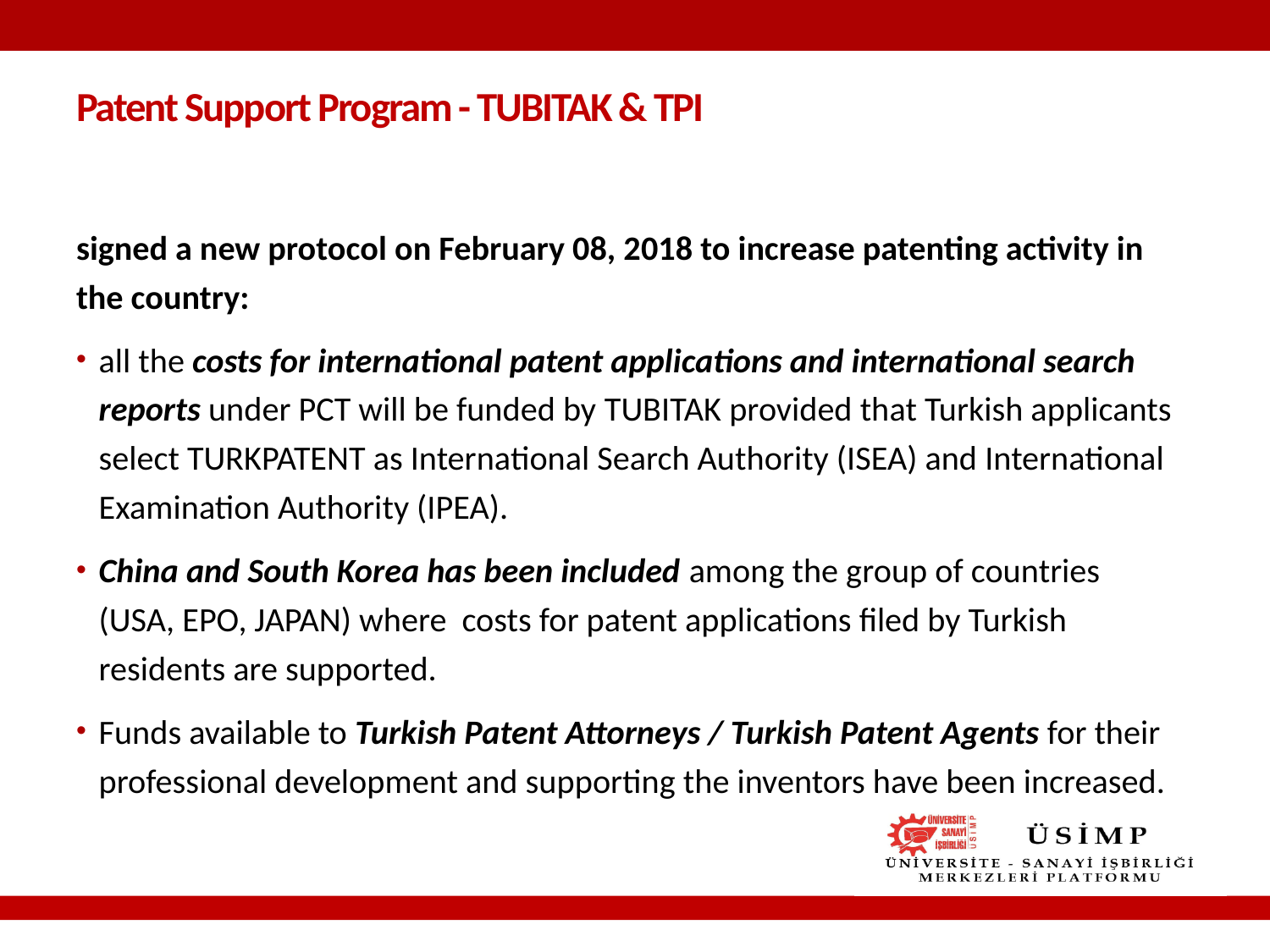

# Patent Support Program - TUBITAK & TPI
signed a new protocol on February 08, 2018 to increase patenting activity in the country:
all the costs for international patent applications and international search reports under PCT will be funded by TUBITAK provided that Turkish applicants select TURKPATENT as International Search Authority (ISEA) and International Examination Authority (IPEA).
China and South Korea has been included among the group of countries (USA, EPO, JAPAN) where  costs for patent applications filed by Turkish residents are supported.
Funds available to Turkish Patent Attorneys / Turkish Patent Agents for their professional development and supporting the inventors have been increased.